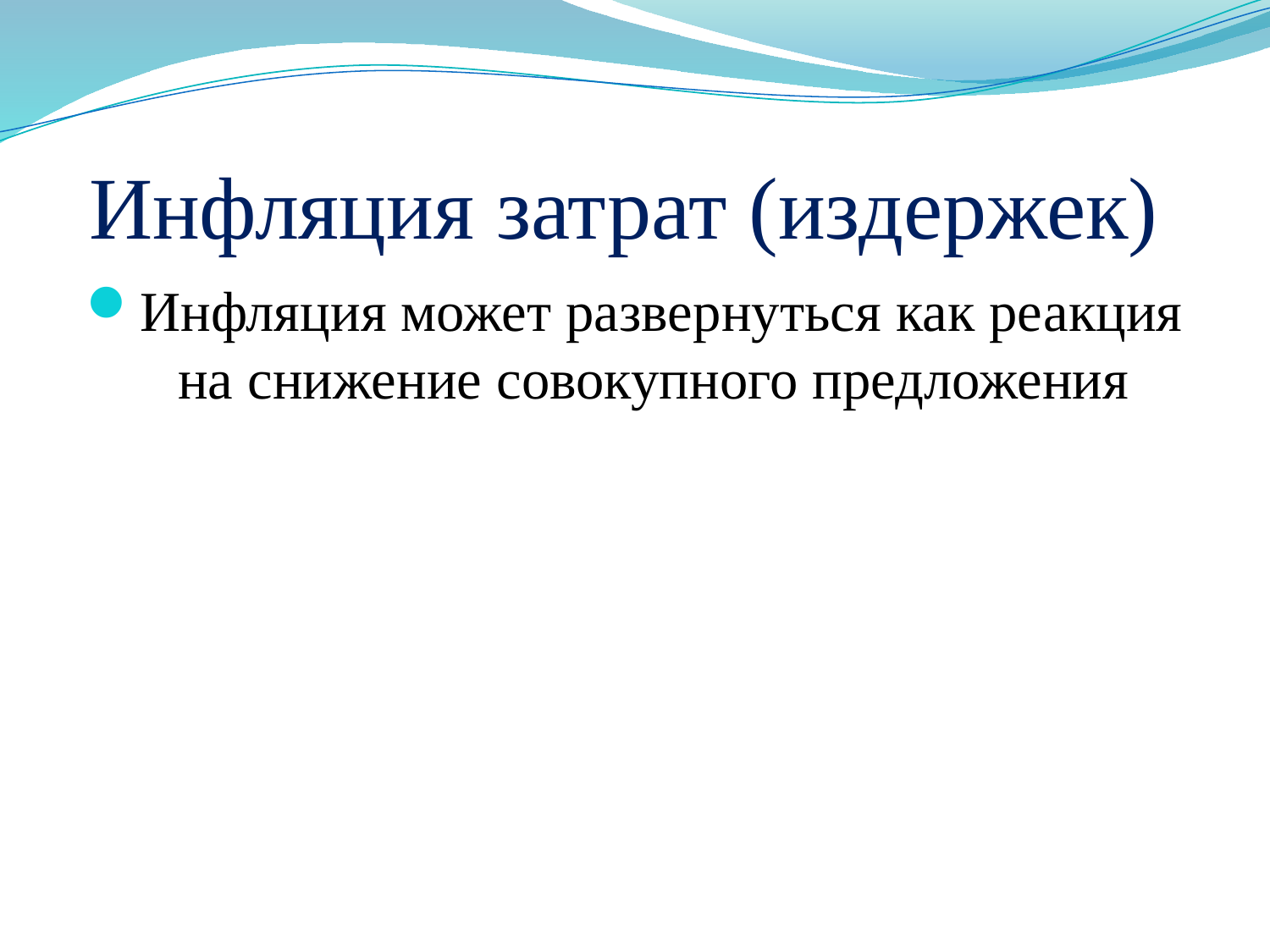

# Инфляция затрат (издержек)
Инфляция может развернуться как реакция на снижение совокупного предложения